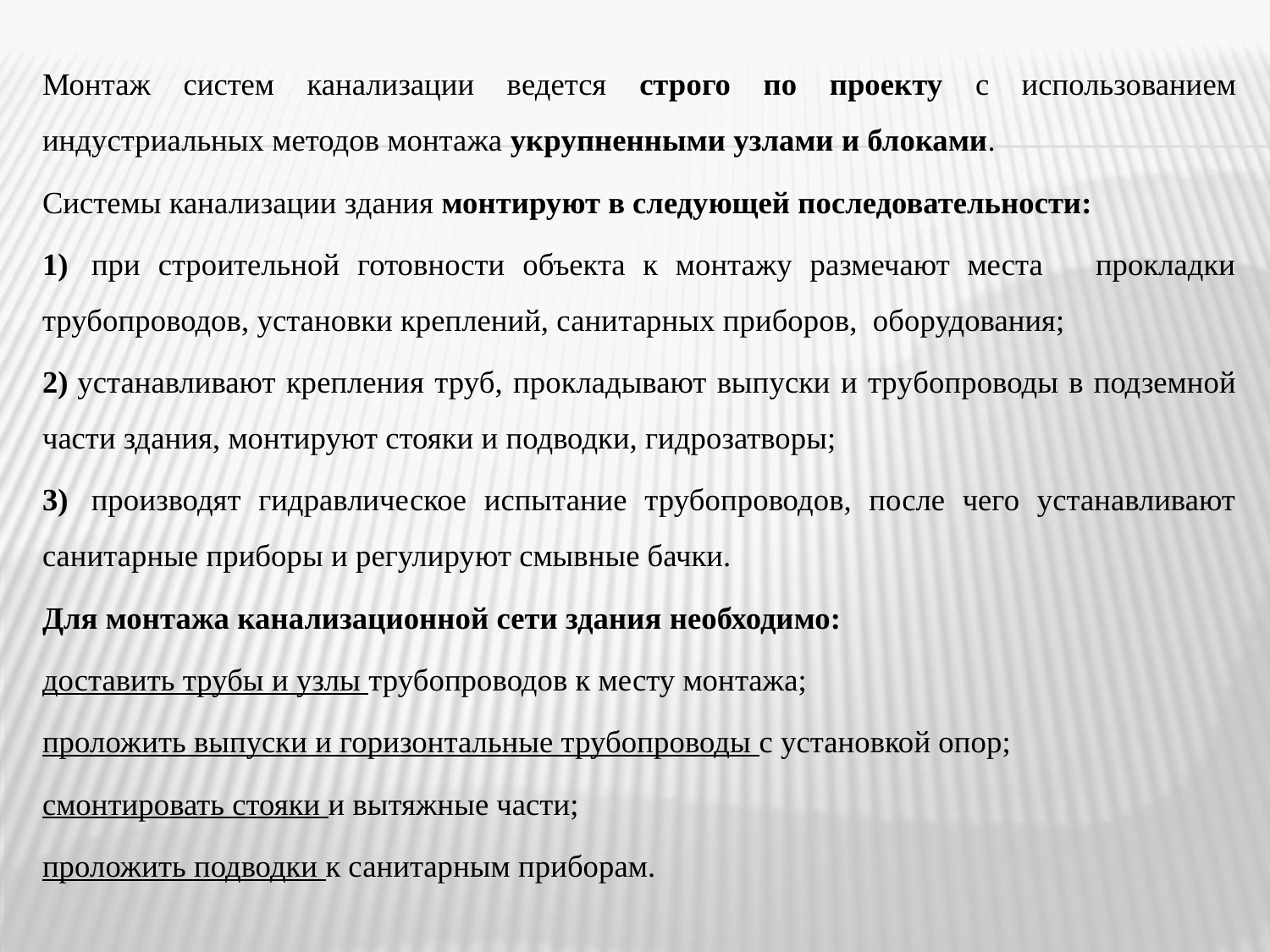

Монтаж систем канализации ведется строго по проекту с использованием индустриальных методов монтажа укрупненными узлами и блоками.
Системы канализации здания монтируют в следующей последовательности:
  при строительной готовности объекта к монтажу размечают места   прокладки трубопроводов, установки креплений, сани­тарных приборов,  оборудования;
  устанавливают крепления труб, прокладывают выпуски и тру­бопроводы в подземной части здания, монтируют стояки и подводки, гидрозатворы;
  производят гидравлическое испытание трубопроводов, после чего устанавливают санитарные приборы и регулируют смывные бачки.
Для монтажа канализационной сети здания необходимо:
доставить трубы и узлы трубопроводов к месту монтажа;
проложить выпуски и горизонтальные трубопроводы с установкой опор;
смонтировать стояки и вытяжные части;
проложить подводки к санитарным приборам.